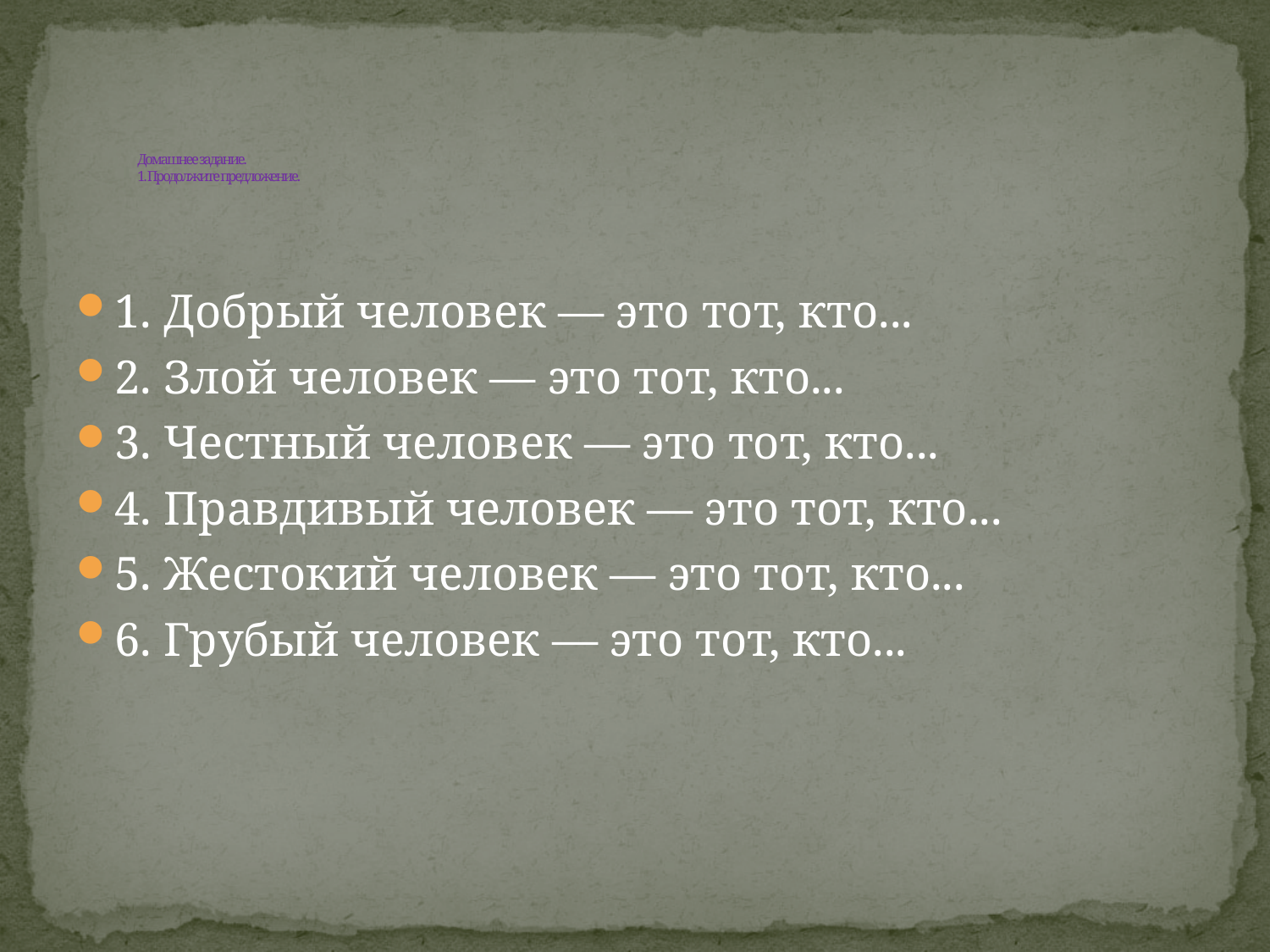

# Домашнее задание. 1. Продолжите предложение.
1. Добрый человек — это тот, кто...
2. Злой человек — это тот, кто...
3. Честный человек — это тот, кто...
4. Правдивый человек — это тот, кто...
5. Жестокий человек — это тот, кто...
6. Грубый человек — это тот, кто...